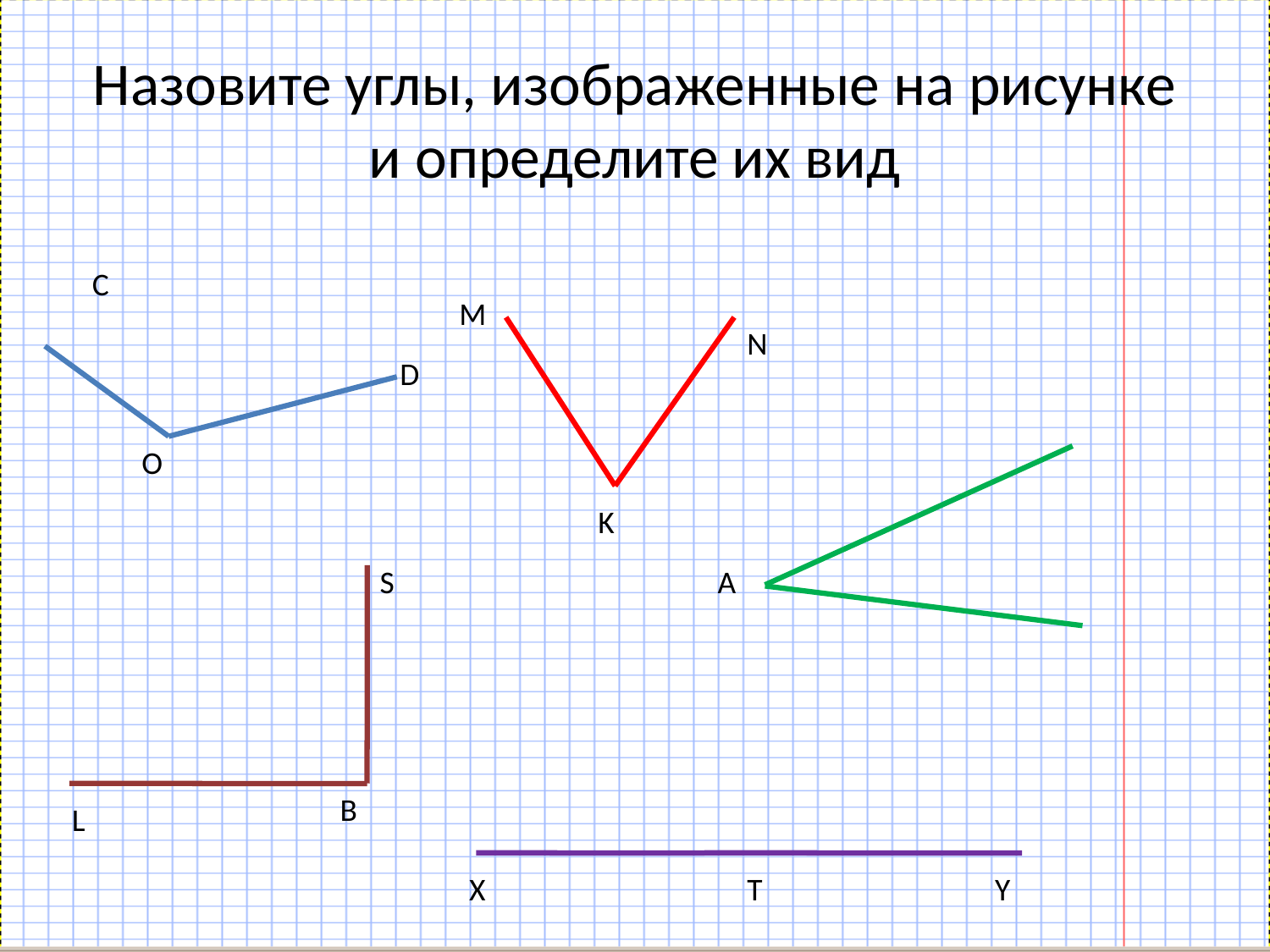

# Назовите углы, изображенные на рисунке и определите их вид
C
M
N
D
O
K
S
A
B
L
X
T
Y